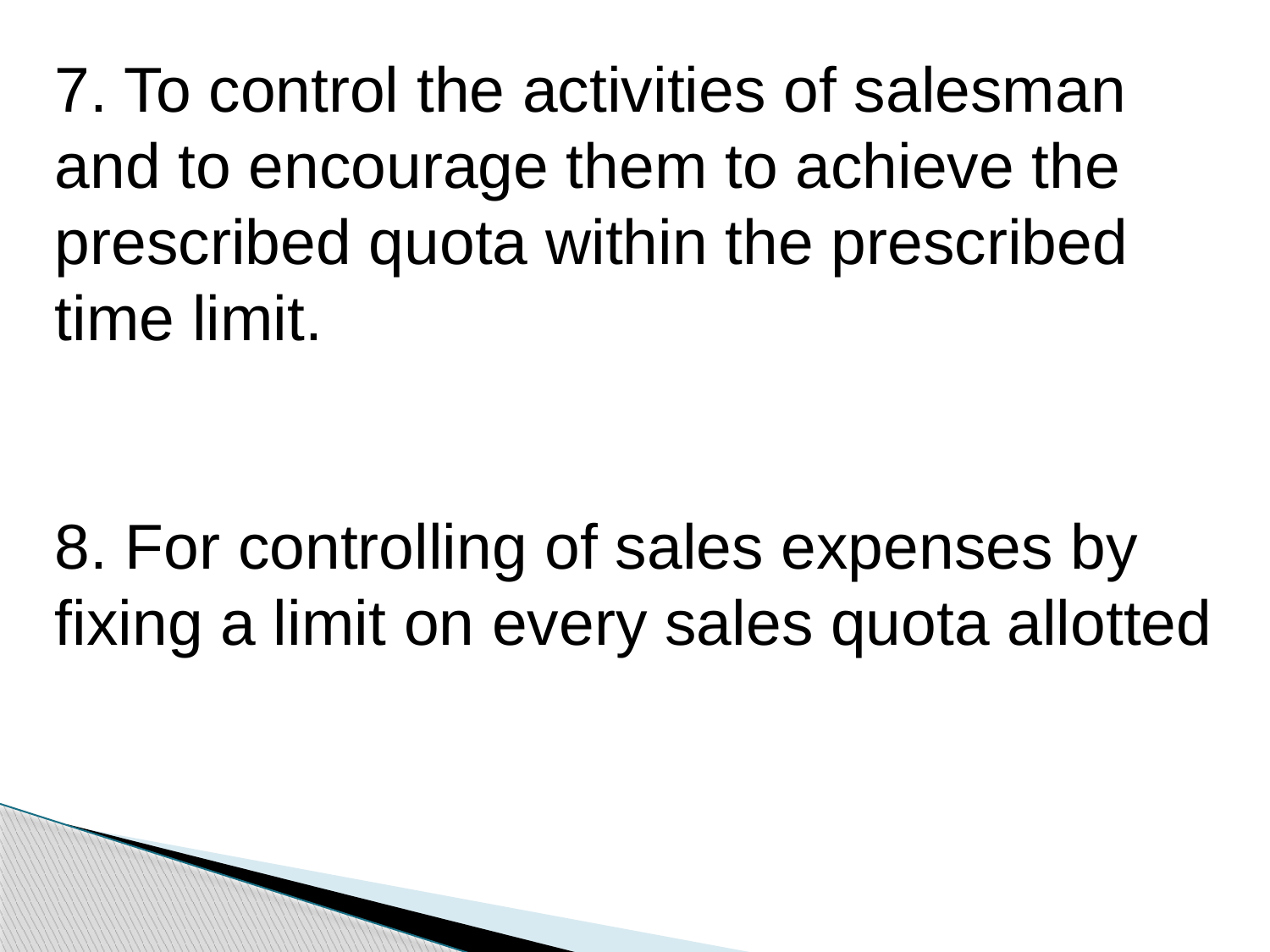

7. To control the activities of salesman and to encourage them to achieve the prescribed quota within the prescribed time limit.

8. For controlling of sales expenses by fixing a limit on every sales quota allotted